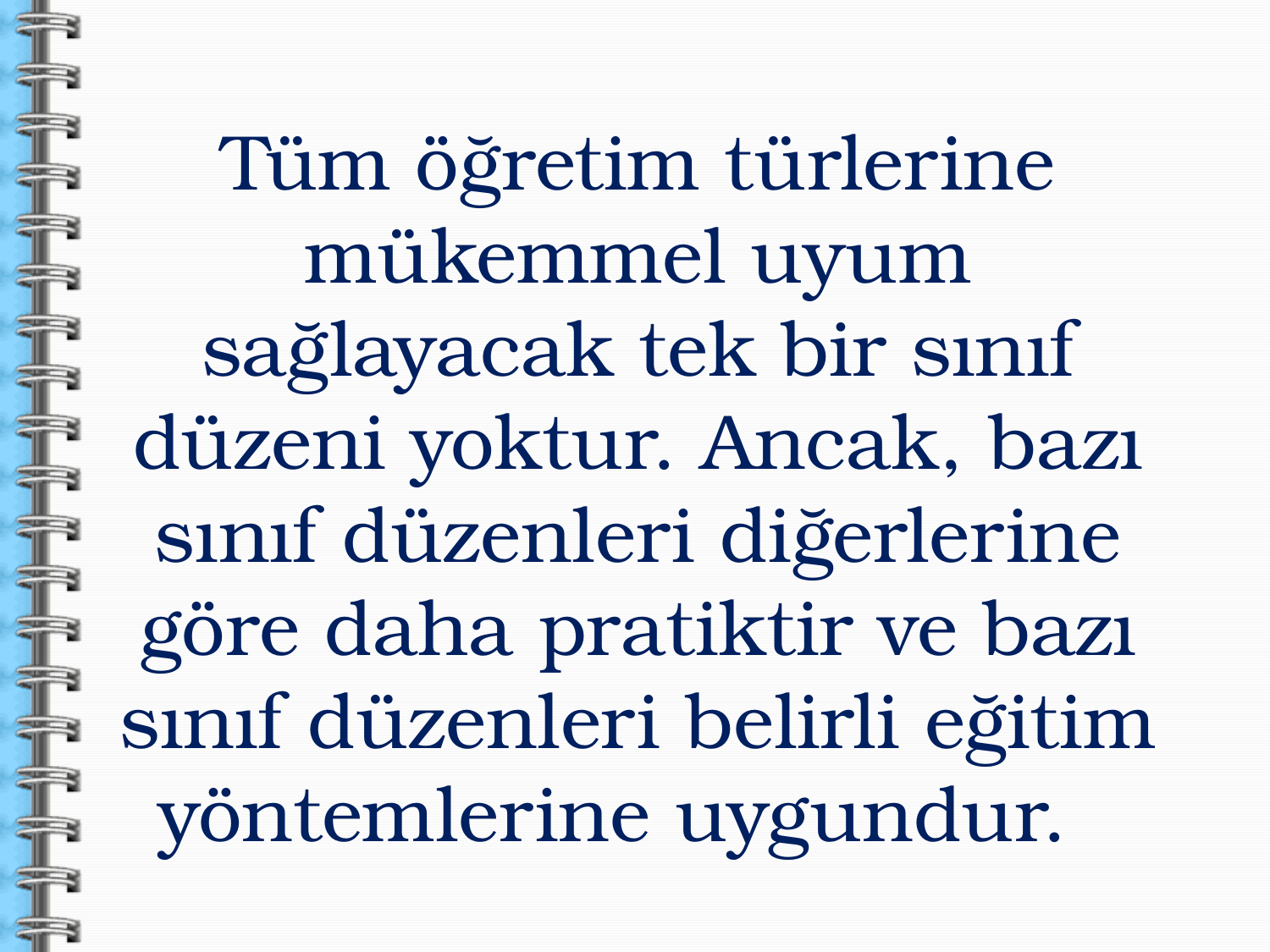

Tüm öğretim türlerine mükemmel uyum sağlayacak tek bir sınıf düzeni yoktur. Ancak, bazı sınıf düzenleri diğerlerine göre daha pratiktir ve bazı sınıf düzenleri belirli eğitim yöntemlerine uygundur.